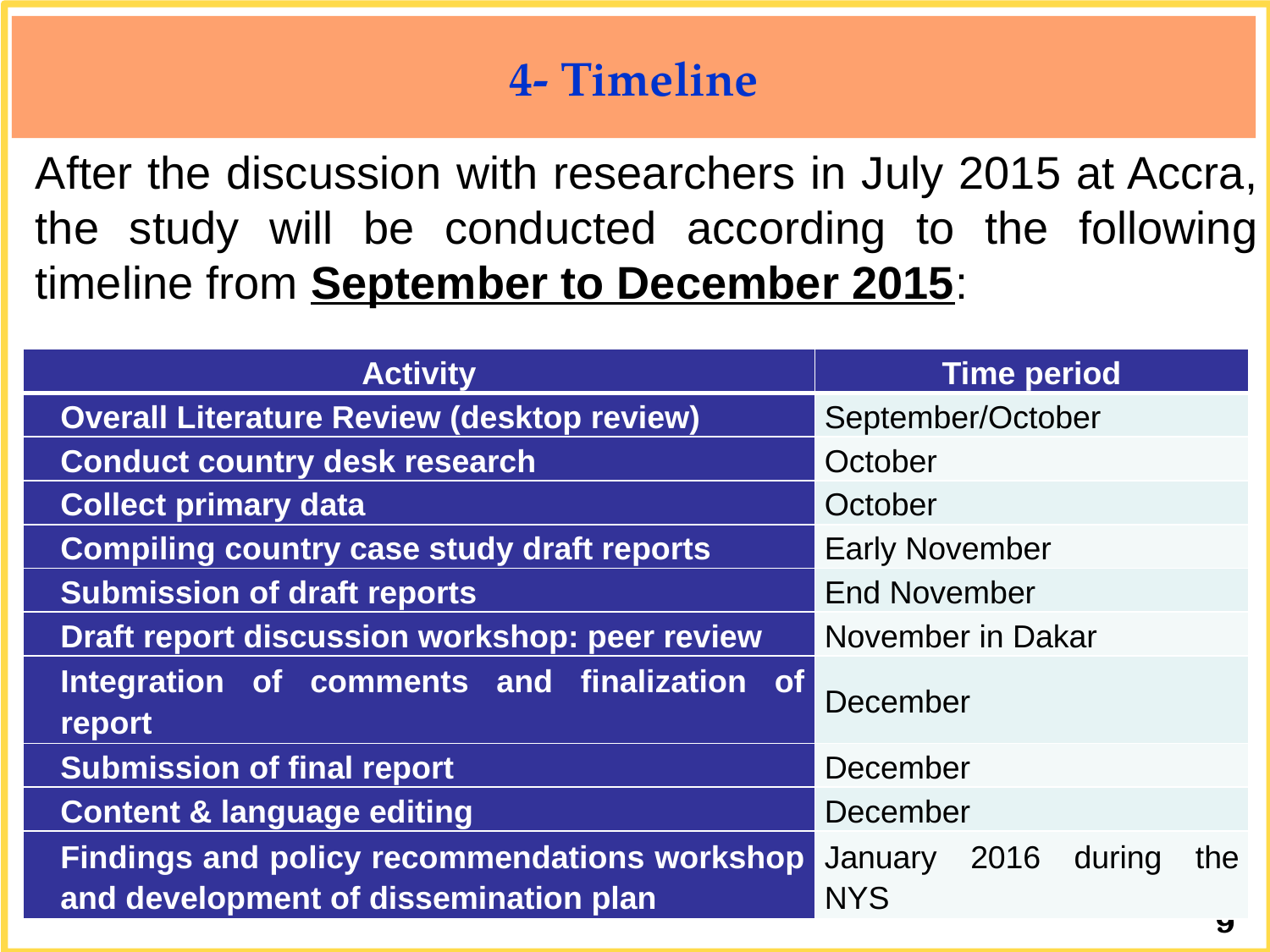

# 4- Timeline
After the discussion with researchers in July 2015 at Accra, the study will be conducted according to the following timeline from September to December 2015:
| Activity | Time period |
| --- | --- |
| Overall Literature Review (desktop review) | September/October |
| Conduct country desk research | October |
| Collect primary data | October |
| Compiling country case study draft reports | Early November |
| Submission of draft reports | End November |
| Draft report discussion workshop: peer review | November in Dakar |
| Integration of comments and finalization of report | December |
| Submission of final report | December |
| Content & language editing | December |
| Findings and policy recommendations workshop and development of dissemination plan | January 2016 during the NYS |
9